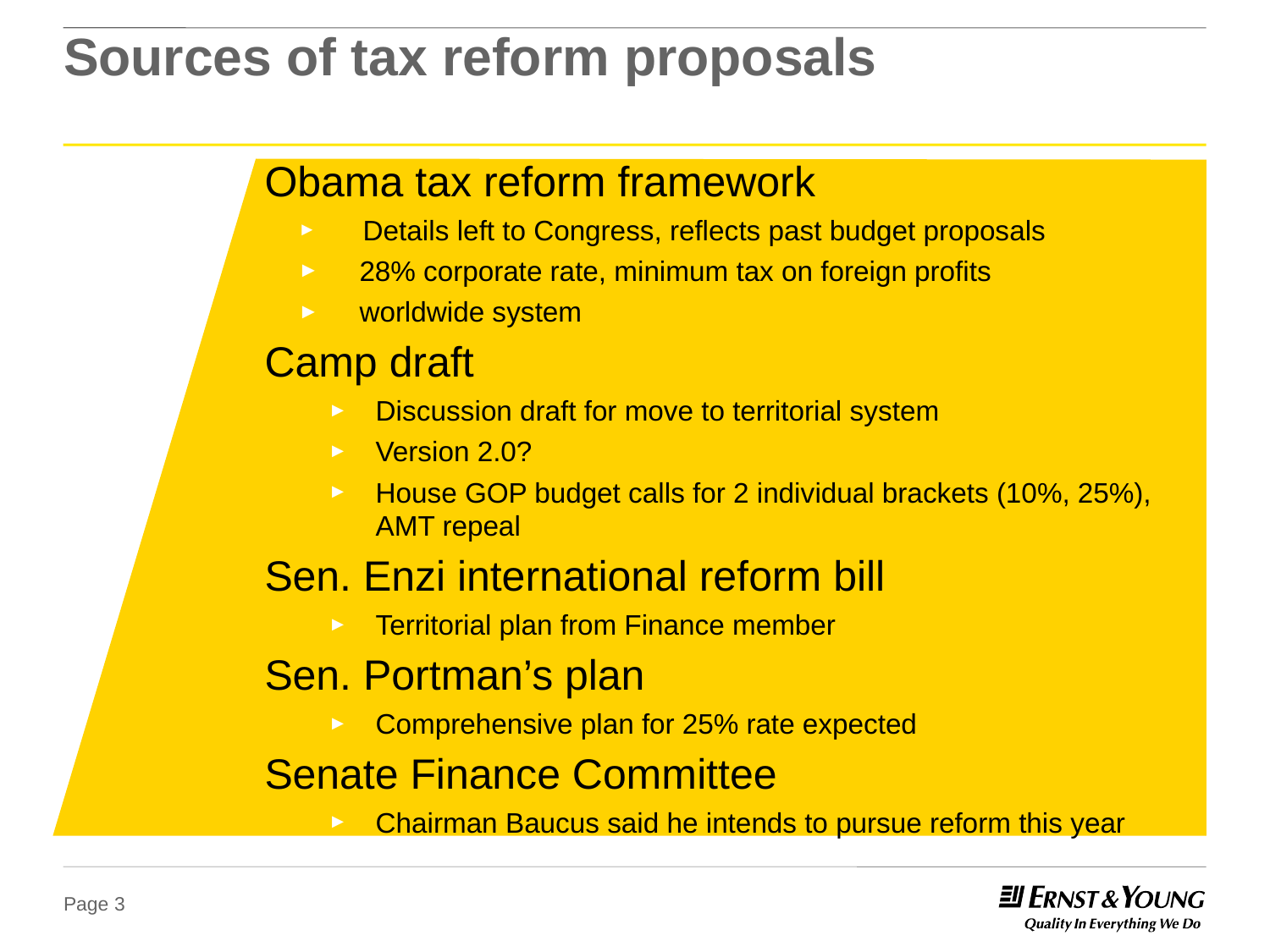

# Sources of tax reform proposals
Obama tax reform framework
     Details left to Congress, reflects past budget proposals
    28% corporate rate, minimum tax on foreign profits
    worldwide system
Camp draft
Discussion draft for move to territorial system
Version 2.0?
House GOP budget calls for 2 individual brackets (10%, 25%), AMT repeal
Sen. Enzi international reform bill
Territorial plan from Finance member
Sen. Portman’s plan
Comprehensive plan for 25% rate expected
Senate Finance Committee
Chairman Baucus said he intends to pursue reform this year